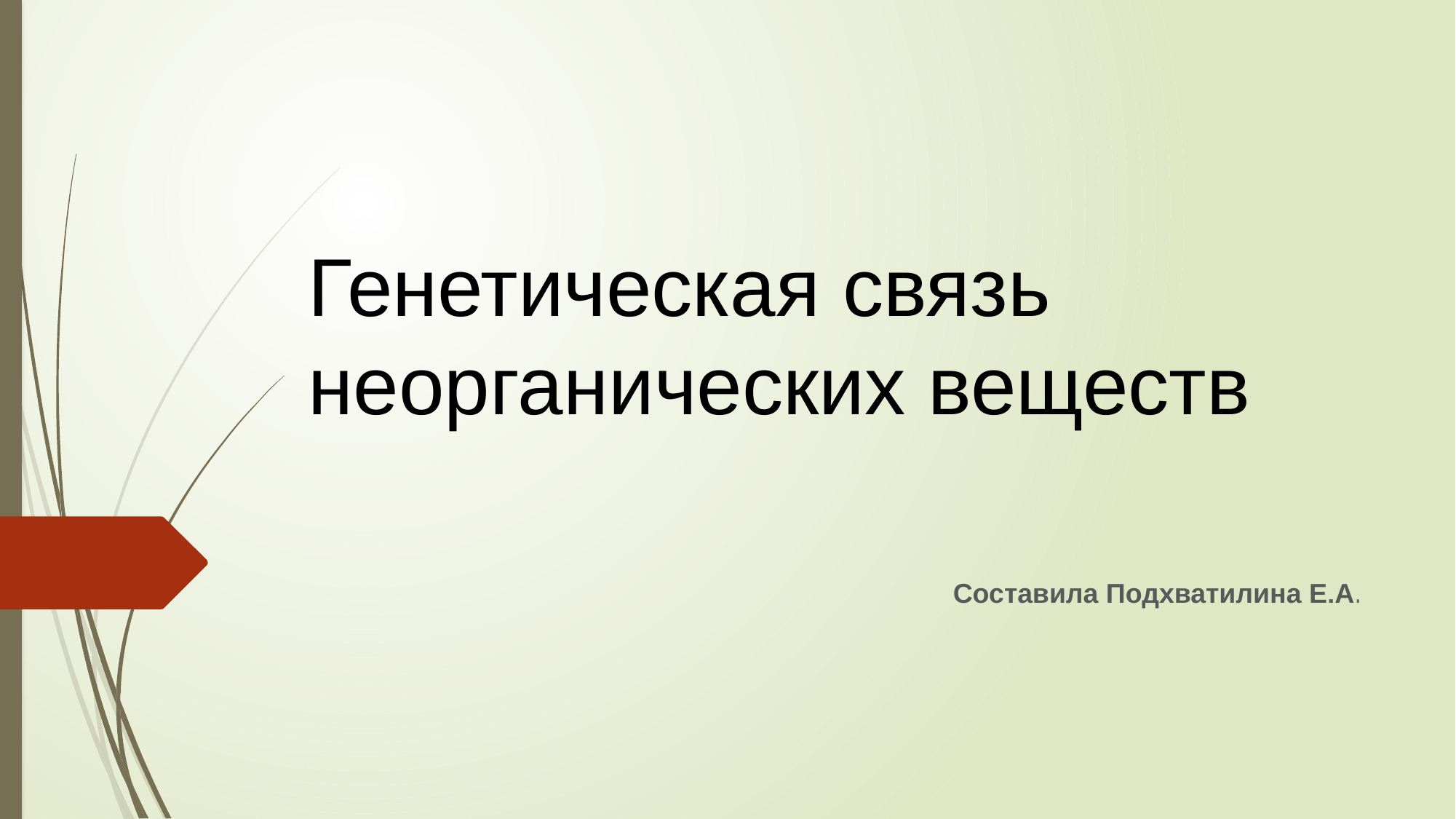

# Генетическая связь неорганических веществ
Составила Подхватилина Е.А.